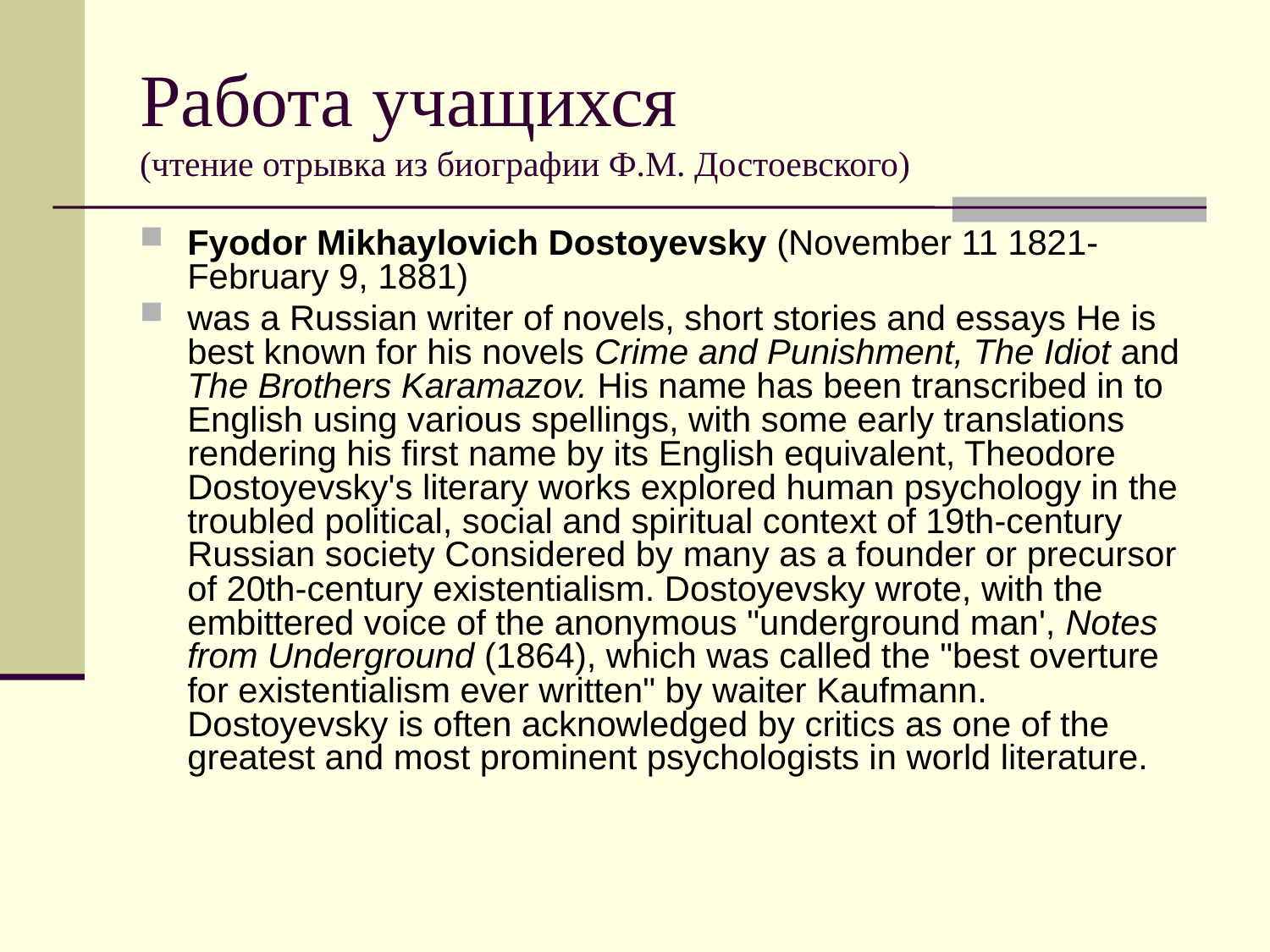

# Работа учащихся (чтение отрывка из биографии Ф.М. Достоевского)
Fyodor Mikhaylovich Dostoyevsky (November 11 1821- February 9, 1881)
was a Russian writer of novels, short stories and essays He is best known for his novels Crime and Punishment, The Idiot and The Brothers Karamazov. His name has been transcribed in to English using various spellings, with some early translations rendering his first name by its English equivalent, Theodore Dostoyevsky's literary works explored human psychology in the troubled political, social and spiritual context of 19th-century Russian society Considered by many as a founder or precursor of 20th-century existentialism. Dostoyevsky wrote, with the embittered voice of the anonymous "underground man', Notes from Underground (1864), which was called the "best overture for existentialism ever written" by waiter Kaufmann. Dostoyevsky is often acknowledged by critics as one of the greatest and most prominent psychologists in world literature.